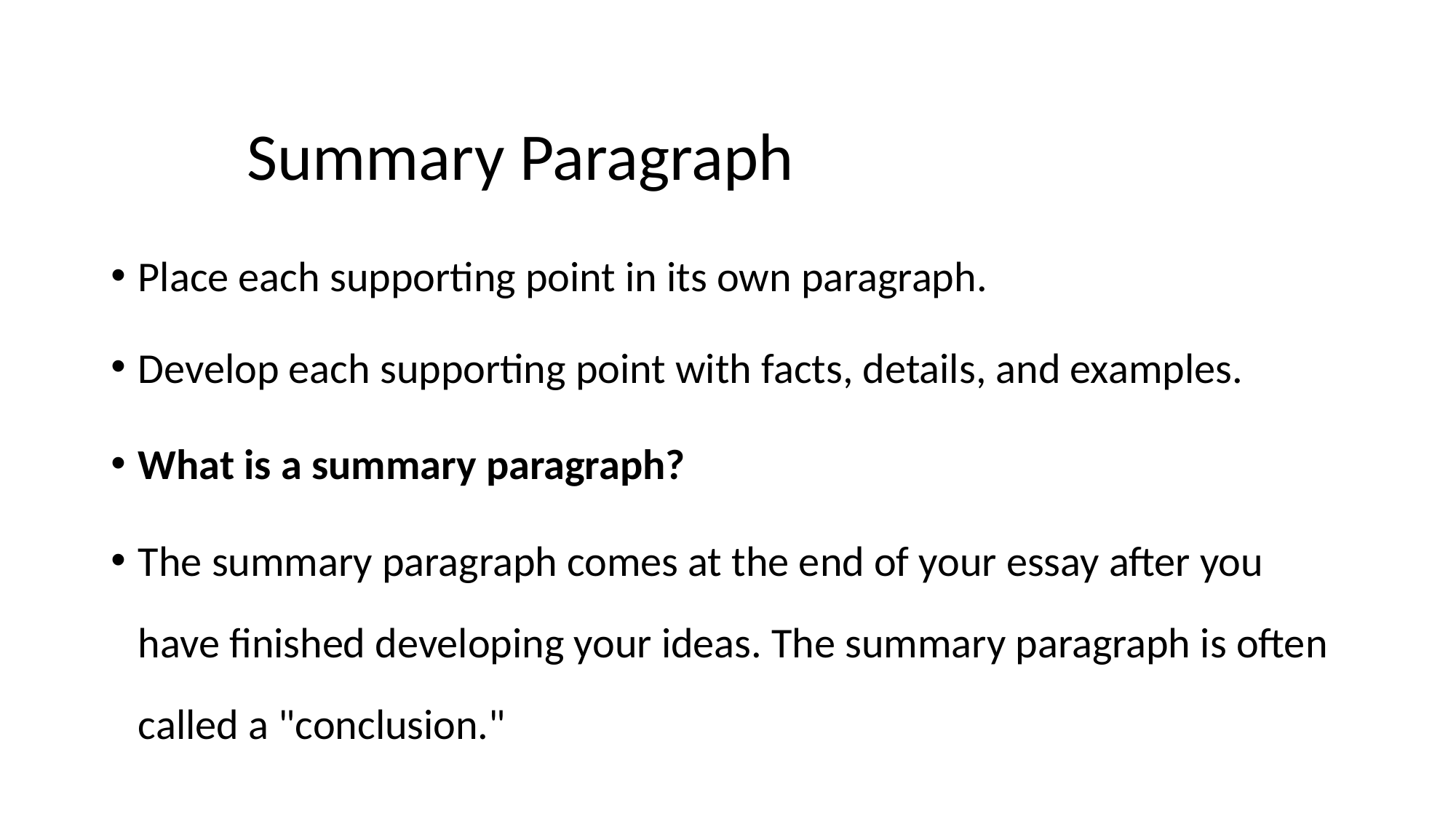

# Summary Paragraph
Place each supporting point in its own paragraph.
Develop each supporting point with facts, details, and examples.
What is a summary paragraph?
The summary paragraph comes at the end of your essay after you have finished developing your ideas. The summary paragraph is often called a "conclusion."